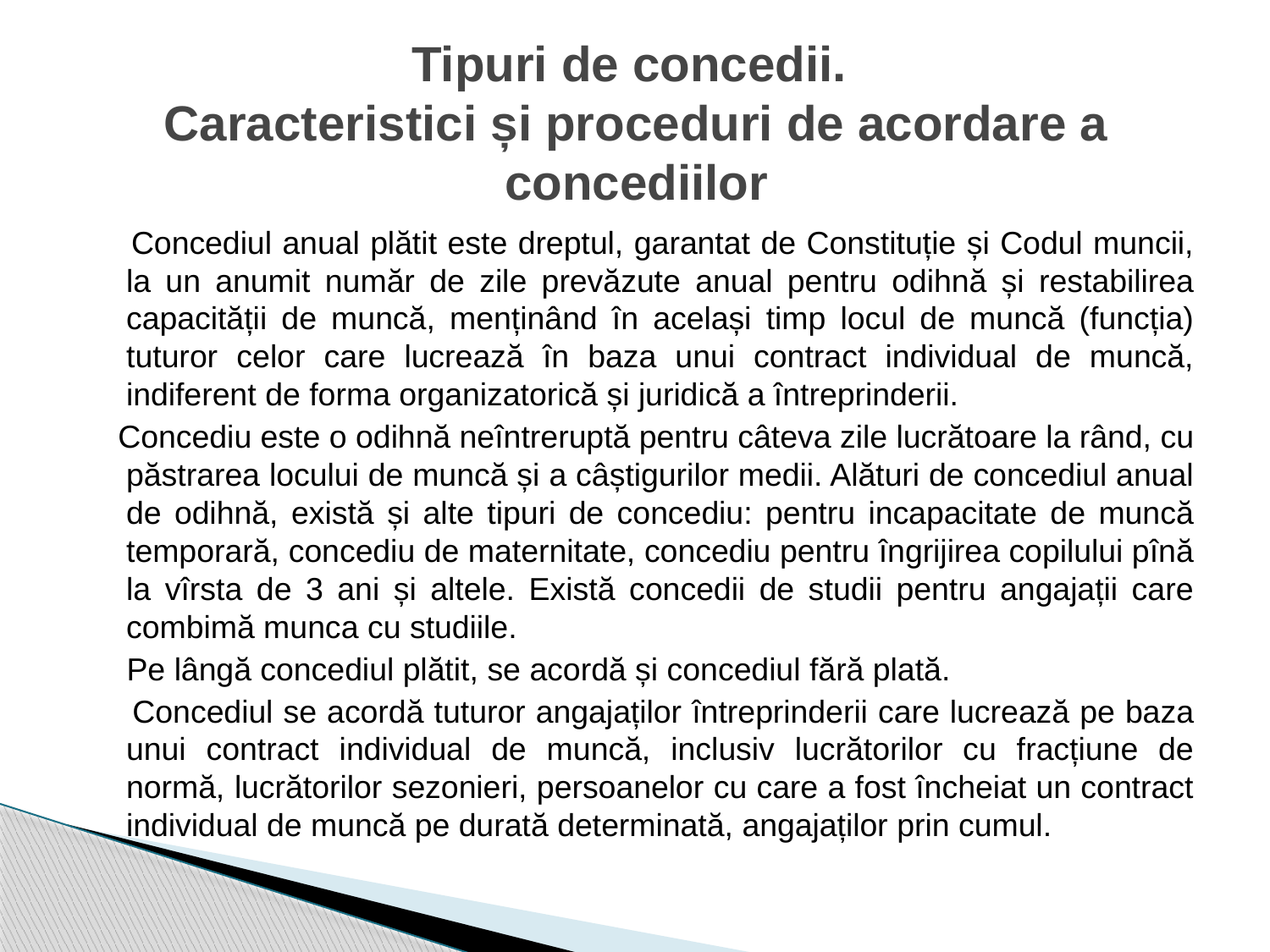

# Tipuri de concedii. Caracteristici și proceduri de acordare a concediilor
    Concediul anual plătit este dreptul, garantat de Constituție și Codul muncii, la un anumit număr de zile prevăzute anual pentru odihnă și restabilirea capacității de muncă, menținând în același timp locul de muncă (funcția) tuturor celor care lucrează în baza unui contract individual de muncă, indiferent de forma organizatorică și juridică a întreprinderii.
   Concediu este o odihnă neîntreruptă pentru câteva zile lucrătoare la rând, cu păstrarea locului de muncă și a câștigurilor medii. Alături de concediul anual de odihnă, există și alte tipuri de concediu: pentru incapacitate de muncă temporară, concediu de maternitate, concediu pentru îngrijirea copilului pînă la vîrsta de 3 ani și altele. Există concedii de studii pentru angajații care combimă munca cu studiile.
    Pe lângă concediul plătit, se acordă și concediul fără plată.
    Concediul se acordă tuturor angajaților întreprinderii care lucrează pe baza unui contract individual de muncă, inclusiv lucrătorilor cu fracțiune de normă, lucrătorilor sezonieri, persoanelor cu care a fost încheiat un contract individual de muncă pe durată determinată, angajaților prin cumul.